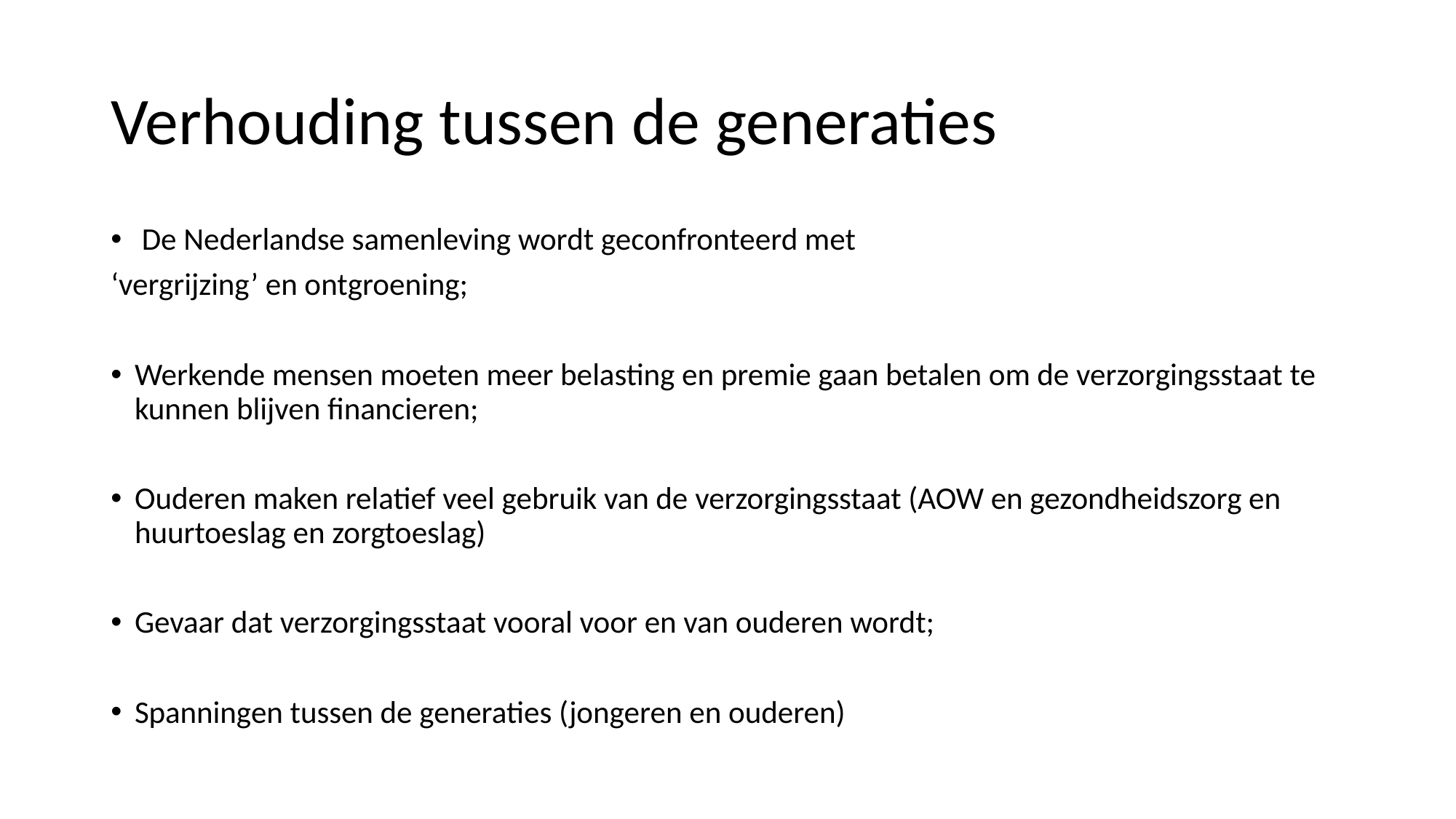

# Verhouding tussen de generaties
 De Nederlandse samenleving wordt geconfronteerd met
‘vergrijzing’ en ontgroening;

Werkende mensen moeten meer belasting en premie gaan betalen om de verzorgingsstaat te kunnen blijven financieren;

Ouderen maken relatief veel gebruik van de verzorgingsstaat (AOW en gezondheidszorg en huurtoeslag en zorgtoeslag)

Gevaar dat verzorgingsstaat vooral voor en van ouderen wordt;

Spanningen tussen de generaties (jongeren en ouderen)